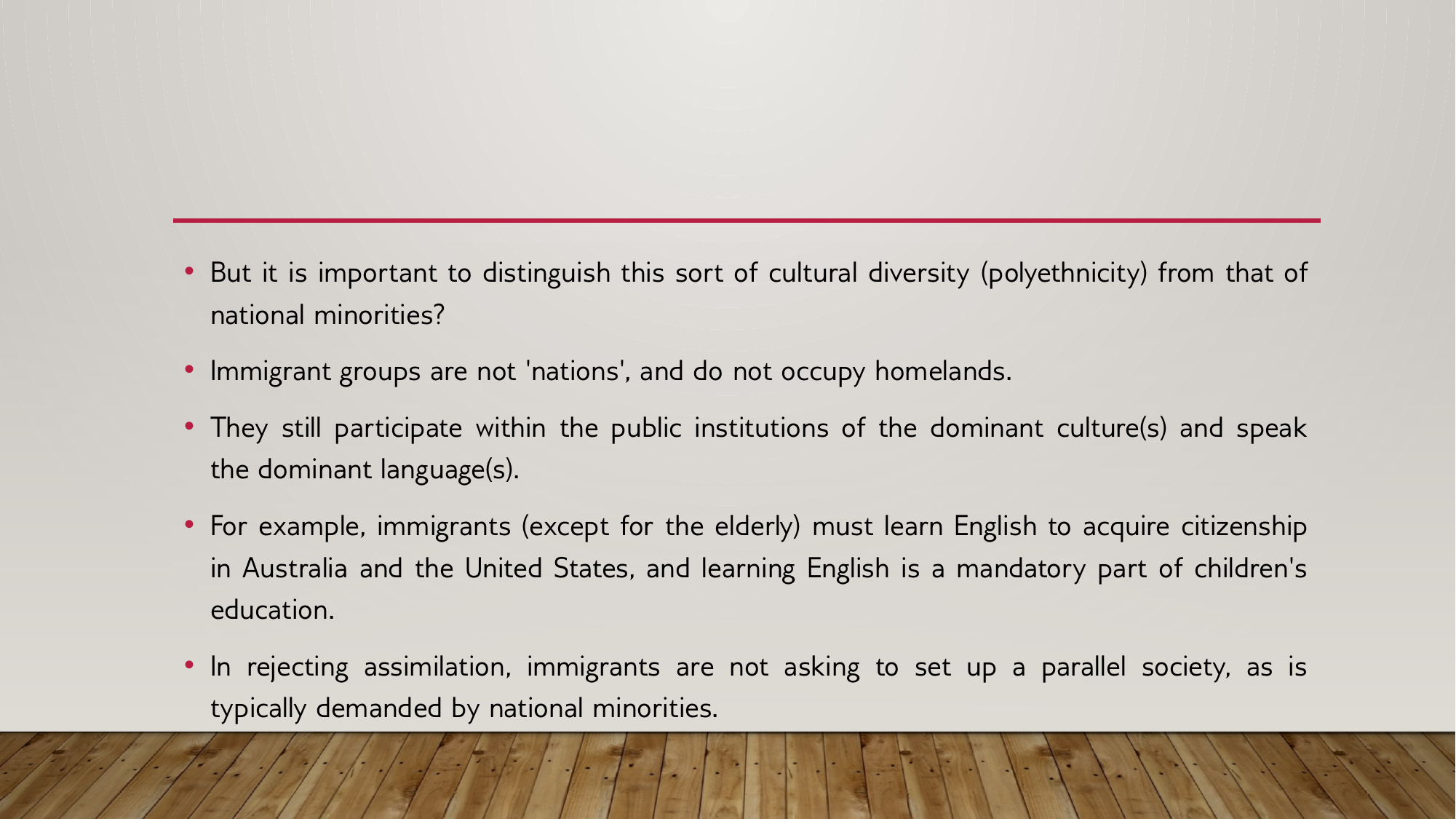

#
But it is important to distinguish this sort of cultural diversity (polyethnicity) from that of national minorities?
Immigrant groups are not 'nations', and do not occupy homelands.
They still participate within the public institutions of the dominant culture(s) and speak the dominant language(s).
For example, immigrants (except for the elderly) must learn English to acquire citizenship in Australia and the United States, and learning English is a mandatory part of children's education.
In rejecting assimilation, immigrants are not asking to set up a parallel society, as is typically demanded by national minorities.